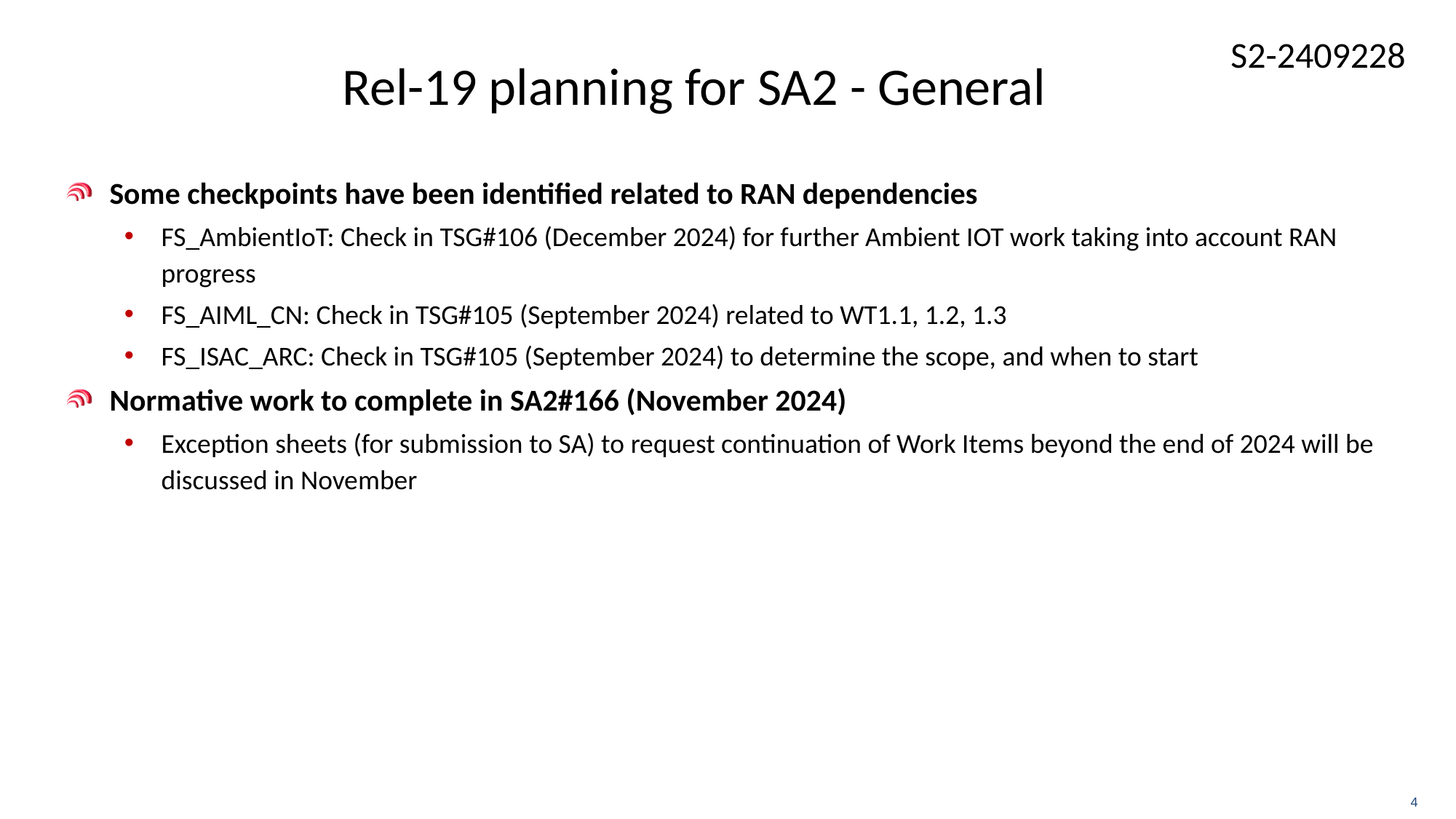

# Rel-19 planning for SA2 - General
Some checkpoints have been identified related to RAN dependencies
FS_AmbientIoT: Check in TSG#106 (December 2024) for further Ambient IOT work taking into account RAN progress
FS_AIML_CN: Check in TSG#105 (September 2024) related to WT1.1, 1.2, 1.3
FS_ISAC_ARC: Check in TSG#105 (September 2024) to determine the scope, and when to start
Normative work to complete in SA2#166 (November 2024)
Exception sheets (for submission to SA) to request continuation of Work Items beyond the end of 2024 will be discussed in November